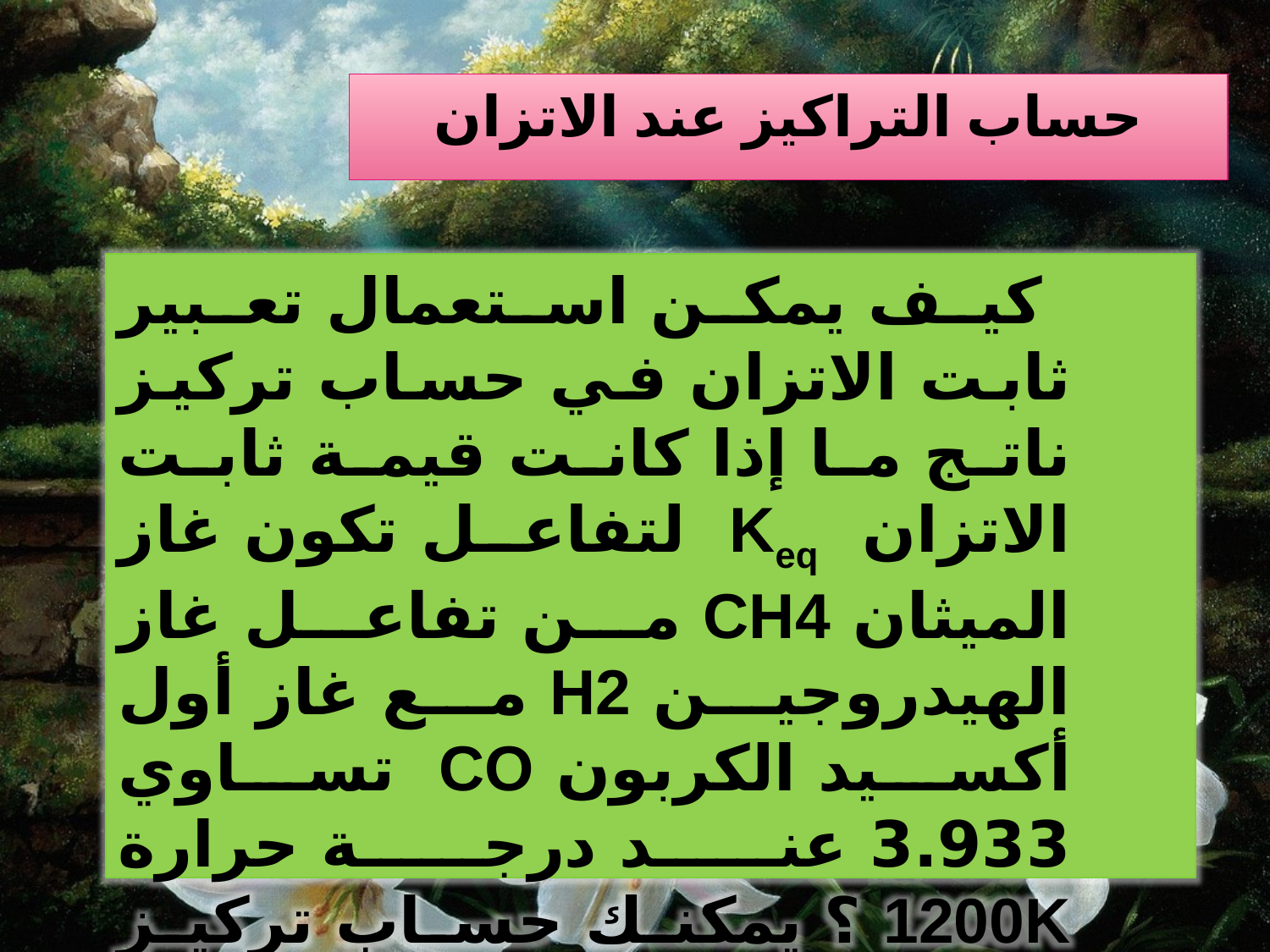

# حساب التراكيز عند الاتزان
      كيف يمكن استعمال تعبير ثابت الاتزان في حساب تركيز ناتج ما إذا كانت قيمة ثابت الاتزان  Keq  لتفاعل تكون غاز الميثان CH4 من تفاعل غاز الهيدروجين H2 مع غاز أول أكسيد الكربون CO  تساوي 3.933 عند درجة حرارة 1200K ؟ يمكنك حساب تركيز الميثان CH4 إذا كانت تراكيز H2O و CO و H2 معروفة.